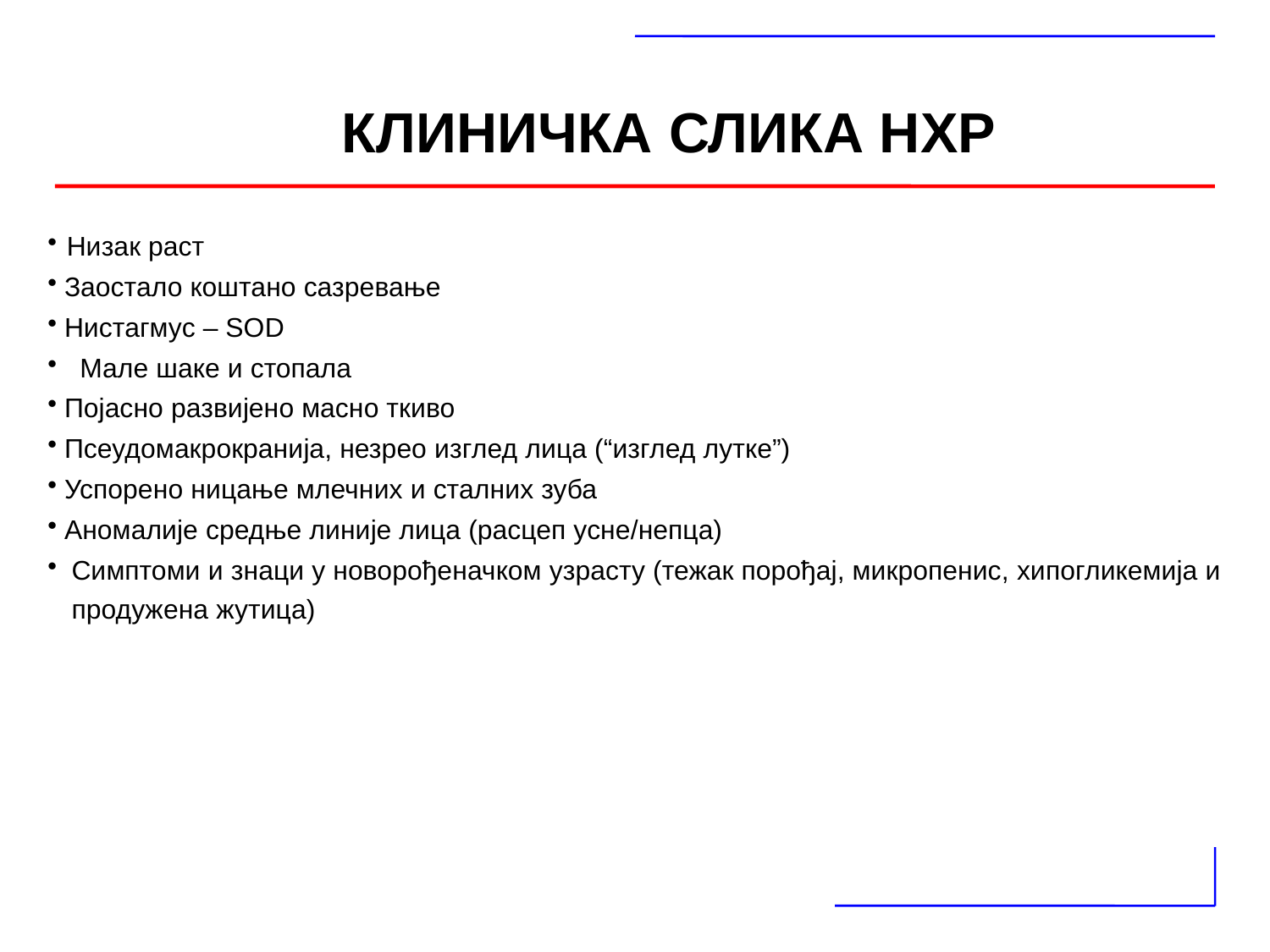

# КЛИНИЧКА СЛИКА НХР
  Низак раст
  Заостало коштано сазревање
  Нистагмус – SOD
Мале шаке и стопала
  Појасно развијено масно ткиво
  Псеудомакрокранија, незрео изглед лица (“изглед лутке”)
  Успорено ницање млечних и сталних зуба
  Аномалије средње линије лица (расцеп усне/непца)
Симптоми и знаци у новорођеначком узрасту (тежак порођај, микропенис, хипогликемија и продужена жутица)